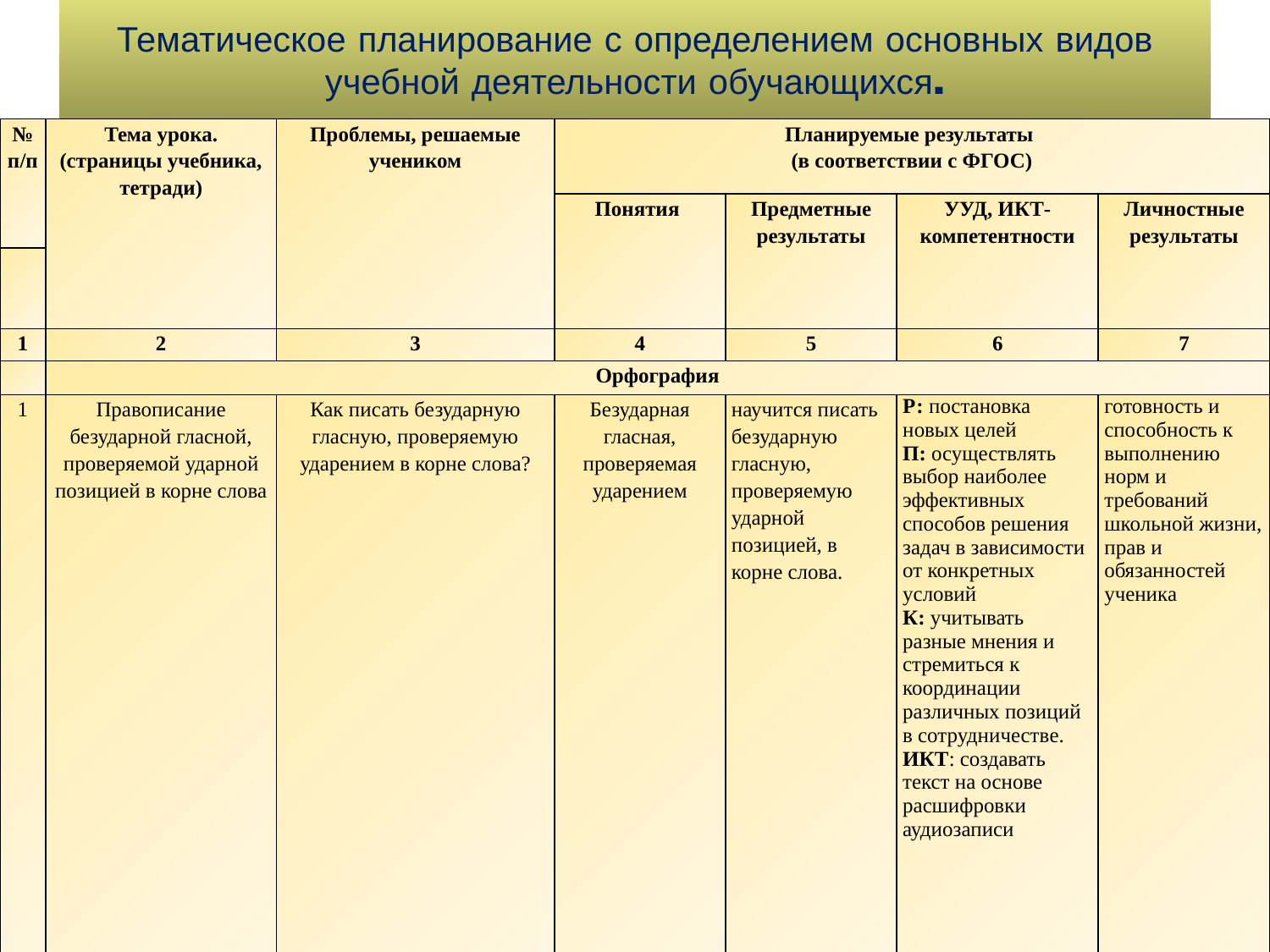

# Тематическое планирование с определением основных видов учебной деятельности обучающихся.
| № п/п | Тема урока. (страницы учебника, тетради) | Проблемы, решаемые учеником | Планируемые результаты (в соответствии с ФГОС) |  |  |  |
| --- | --- | --- | --- | --- | --- | --- |
|  |  |  | Понятия | Предметные результаты | УУД, ИКТ-компетентности | Личностные результаты |
|  |  |  |  |  |  |  |
| 1 | 2 | 3 | 4 | 5 | 6 | 7 |
|  | Орфография |  |  |  |  |  |
| 1 | Правописание безударной гласной, проверяемой ударной позицией в корне слова | Как писать безударную гласную, проверяемую ударением в корне слова? | Безударная гласная, проверяемая ударением | научится писать безударную гласную, проверяемую ударной позицией, в корне слова. | Р: постановка новых целей П: осуществлять выбор наиболее эффективных способов решения задач в зависимости от конкретных условий К: учитывать разные мнения и стремиться к координации различных позиций в сотрудничестве. ИКТ: создавать текст на основе расшифровки аудиозаписи | готовность и способность к выполнению норм и требований школьной жизни, прав и обязанностей ученика |